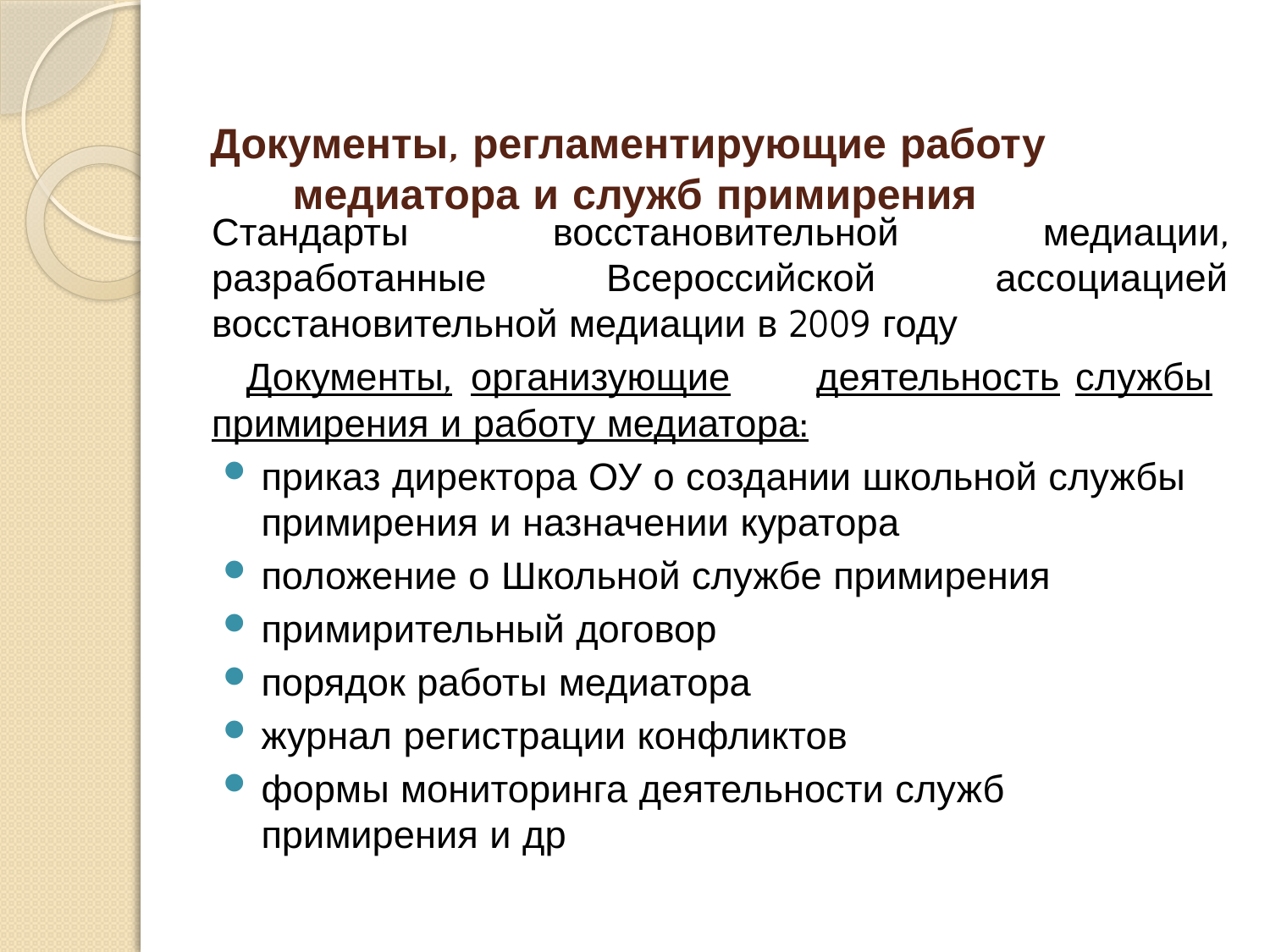

# Документы, регламентирующие работу медиатора и служб примирения
Стандарты восстановительной медиации, разработанные Всероссийской ассоциацией восстановительной медиации в 2009 году
   Документы,	организующие	деятельность	службы примирения и работу медиатора:
приказ директора ОУ о создании школьной службы примирения и назначении куратора
положение о Школьной службе примирения
примирительный договор
порядок работы медиатора
журнал регистрации конфликтов
формы мониторинга деятельности служб примирения и др